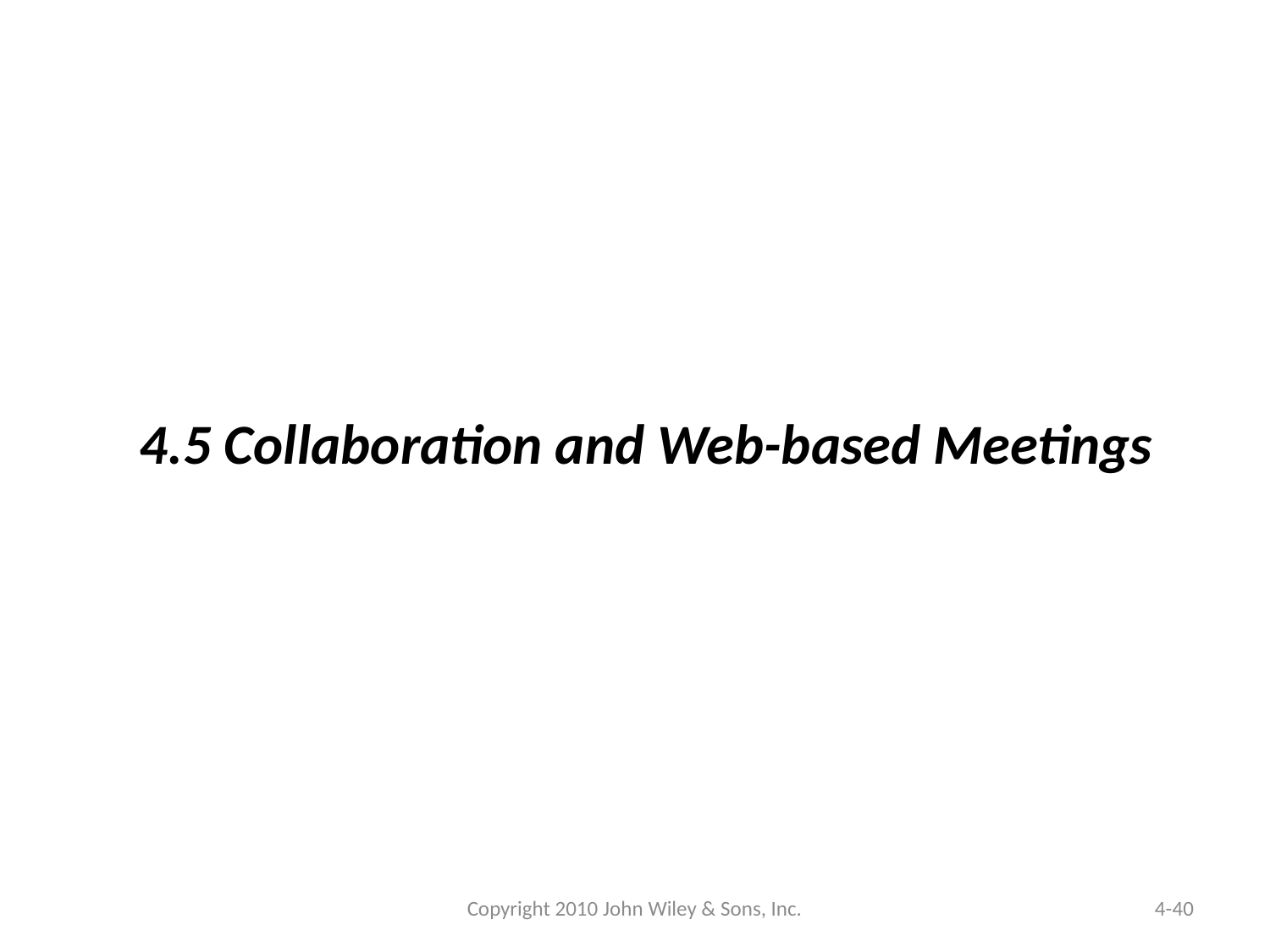

4.5 Collaboration and Web-based Meetings
Copyright 2010 John Wiley & Sons, Inc.
4-40